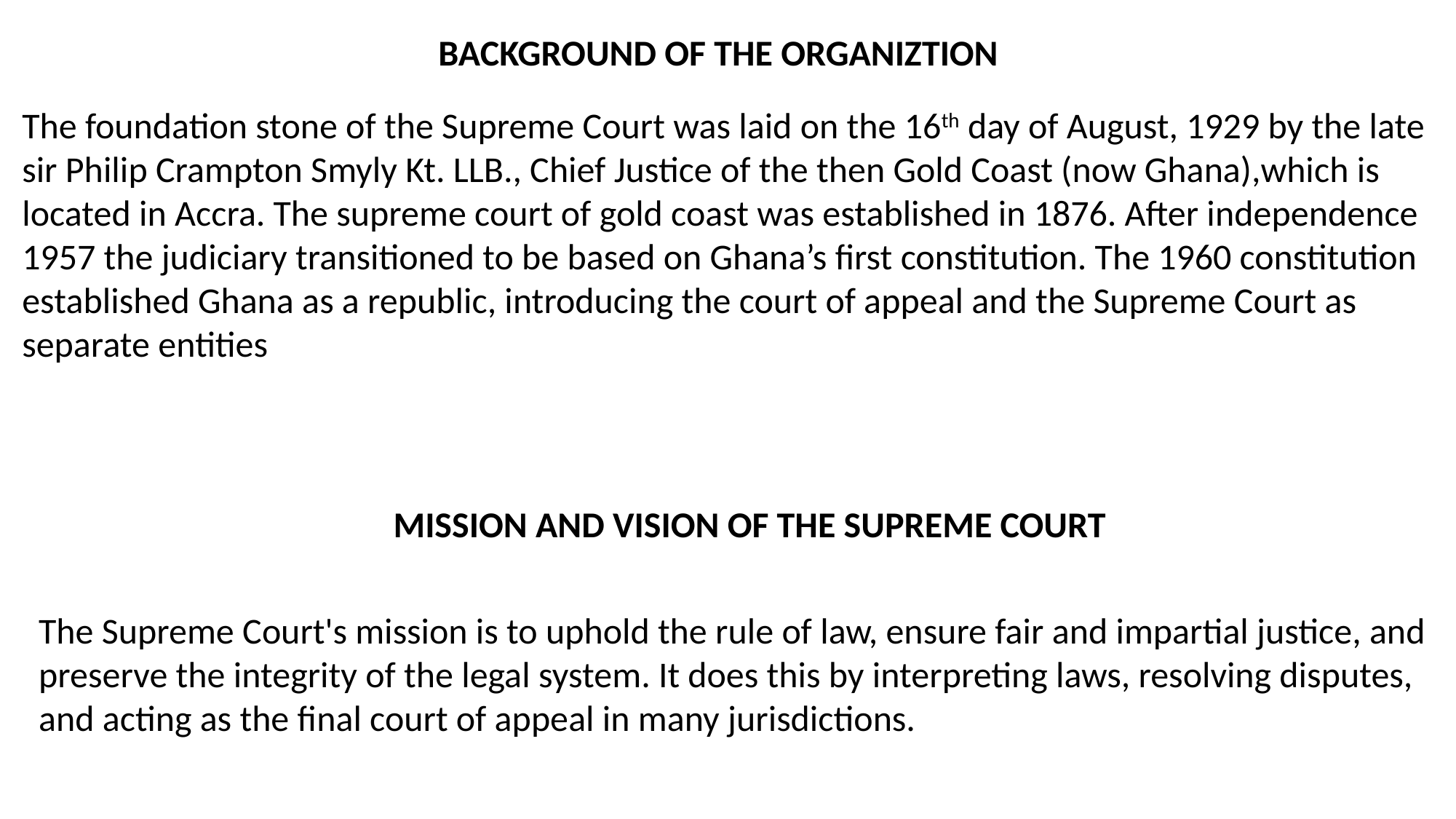

BACKGROUND OF THE ORGANIZTION
The foundation stone of the Supreme Court was laid on the 16th day of August, 1929 by the late sir Philip Crampton Smyly Kt. LLB., Chief Justice of the then Gold Coast (now Ghana),which is located in Accra. The supreme court of gold coast was established in 1876. After independence 1957 the judiciary transitioned to be based on Ghana’s first constitution. The 1960 constitution established Ghana as a republic, introducing the court of appeal and the Supreme Court as separate entities

MISSION AND VISION OF THE SUPREME COURT
The Supreme Court's mission is to uphold the rule of law, ensure fair and impartial justice, and preserve the integrity of the legal system. It does this by interpreting laws, resolving disputes, and acting as the final court of appeal in many jurisdictions.